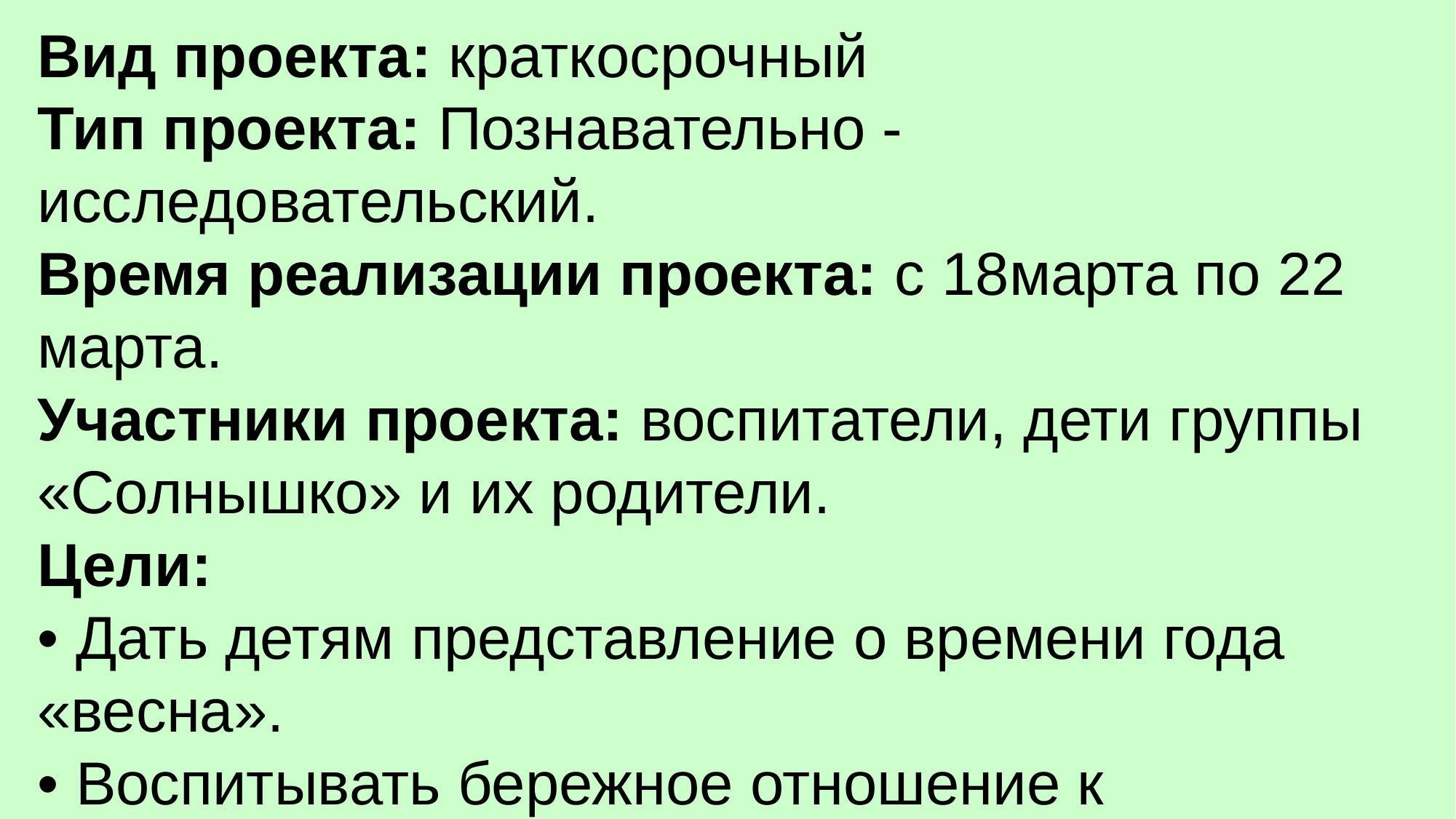

Вид проекта: краткосрочный
Тип проекта: Познавательно - исследовательский.
Время реализации проекта: с 18марта по 22 марта.
Участники проекта: воспитатели, дети группы «Солнышко» и их родители.
Цели:
• Дать детям представление о времени года «весна».
• Воспитывать бережное отношение к пробуждению природы, к её
отдельным явлениям.